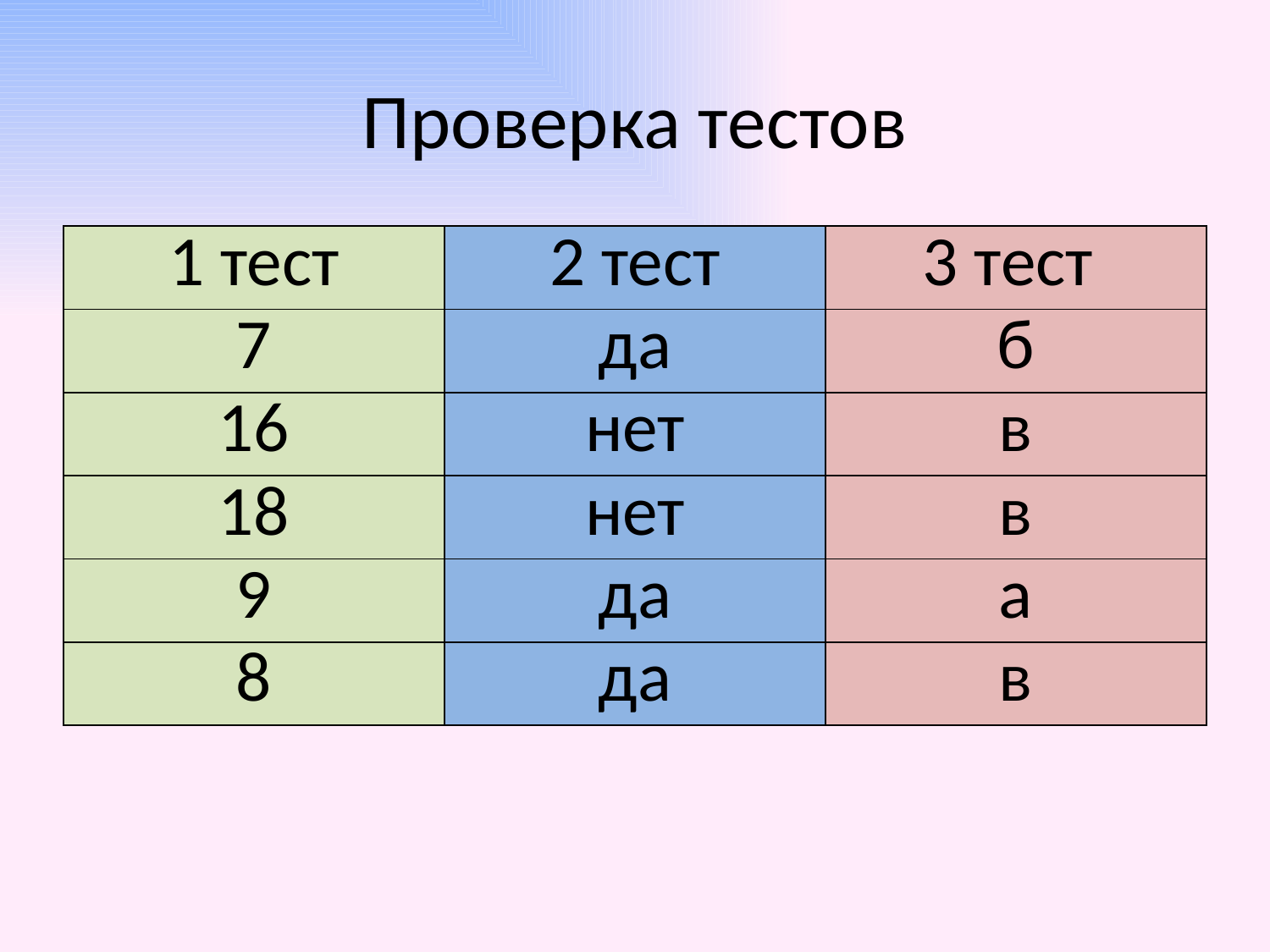

# Проверка тестов
| 1 тест | 2 тест | 3 тест |
| --- | --- | --- |
| 7 | да | б |
| 16 | нет | в |
| 18 | нет | в |
| 9 | да | а |
| 8 | да | в |